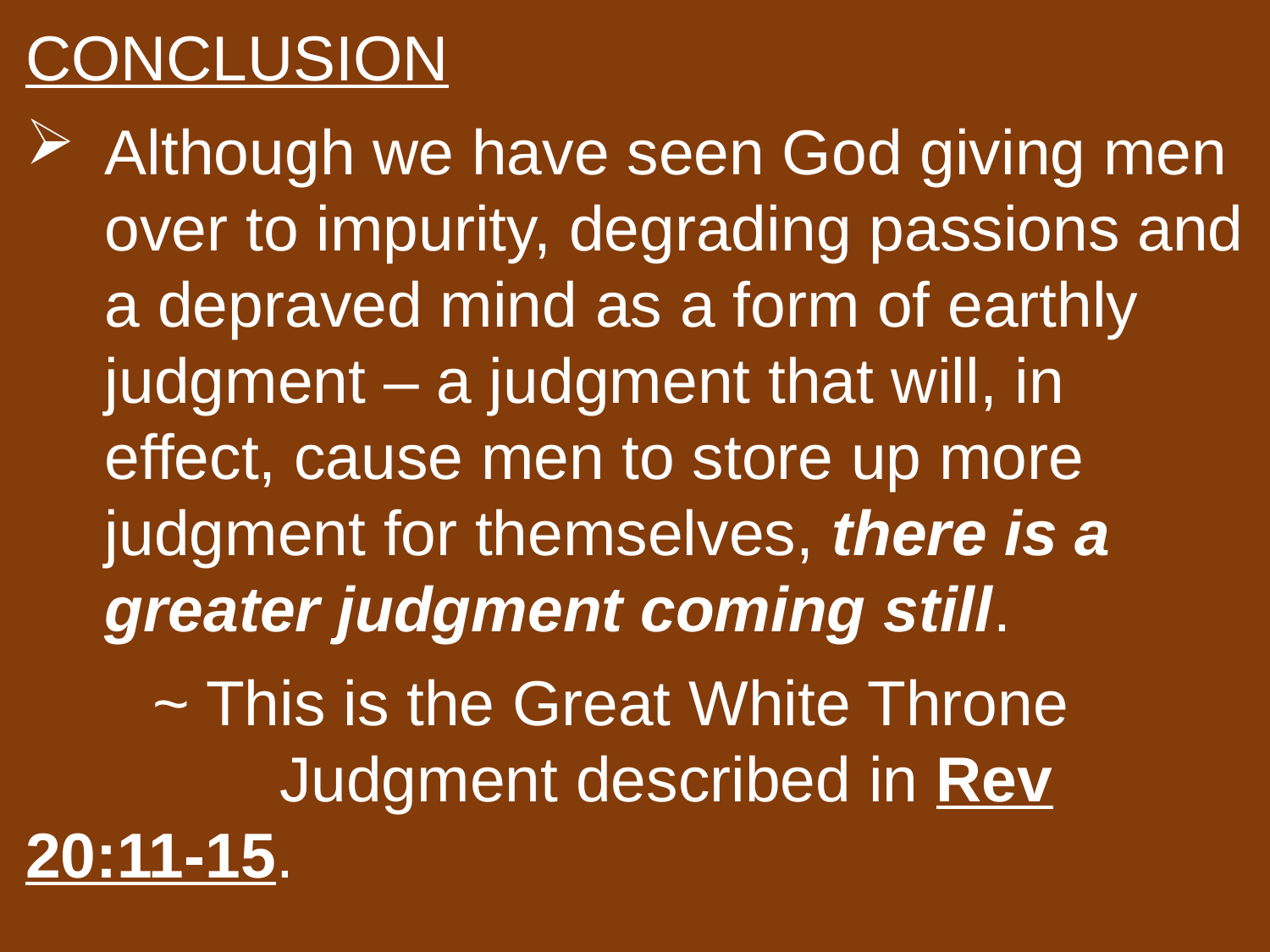

CONCLUSION
Although we have seen God giving men over to impurity, degrading passions and a depraved mind as a form of earthly judgment – a judgment that will, in effect, cause men to store up more judgment for themselves, there is a greater judgment coming still.
	~ This is the Great White Throne 			Judgment described in Rev 20:11-15.